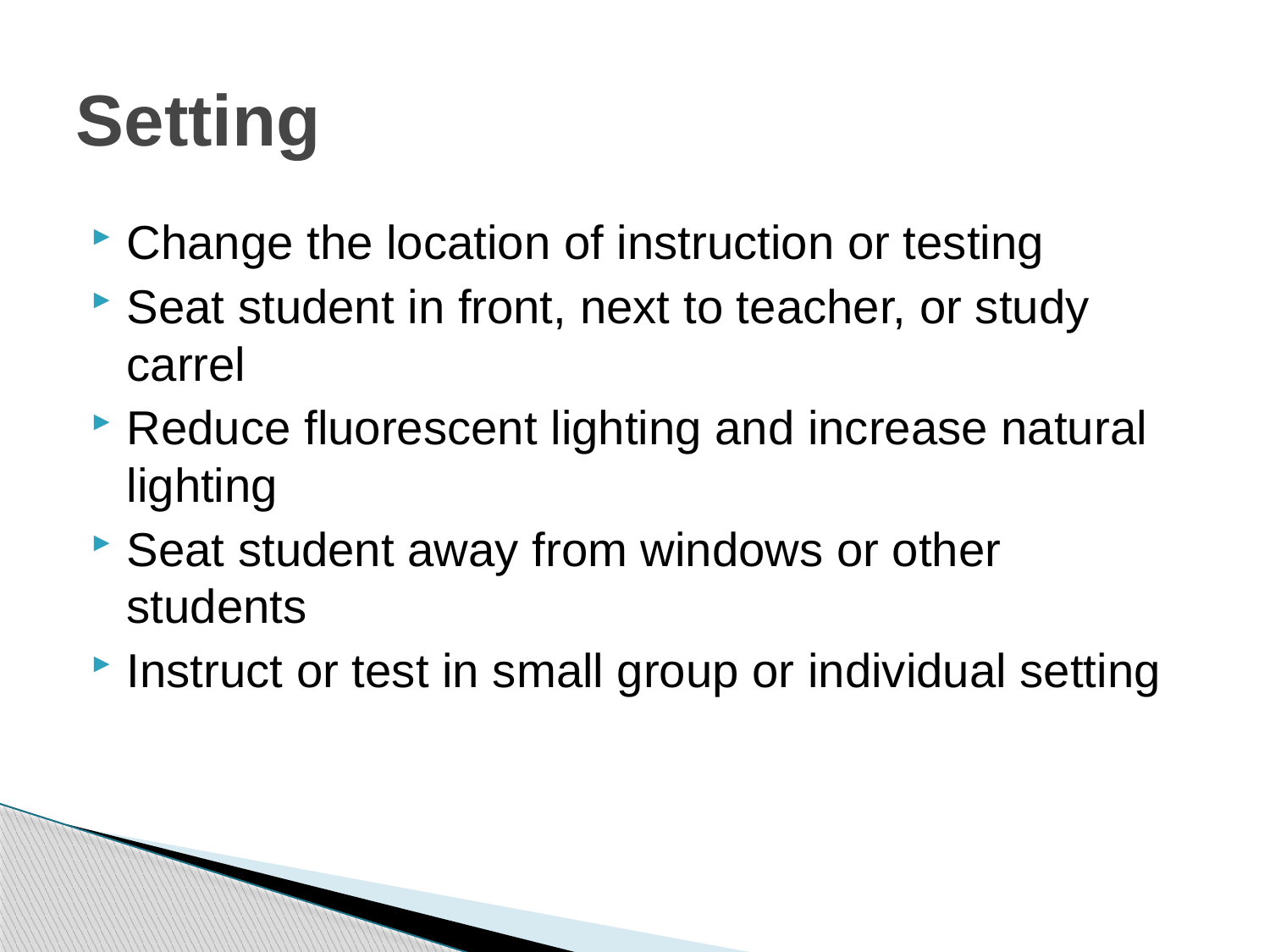

# Setting
Change the location of instruction or testing
Seat student in front, next to teacher, or study carrel
Reduce fluorescent lighting and increase natural lighting
Seat student away from windows or other students
Instruct or test in small group or individual setting